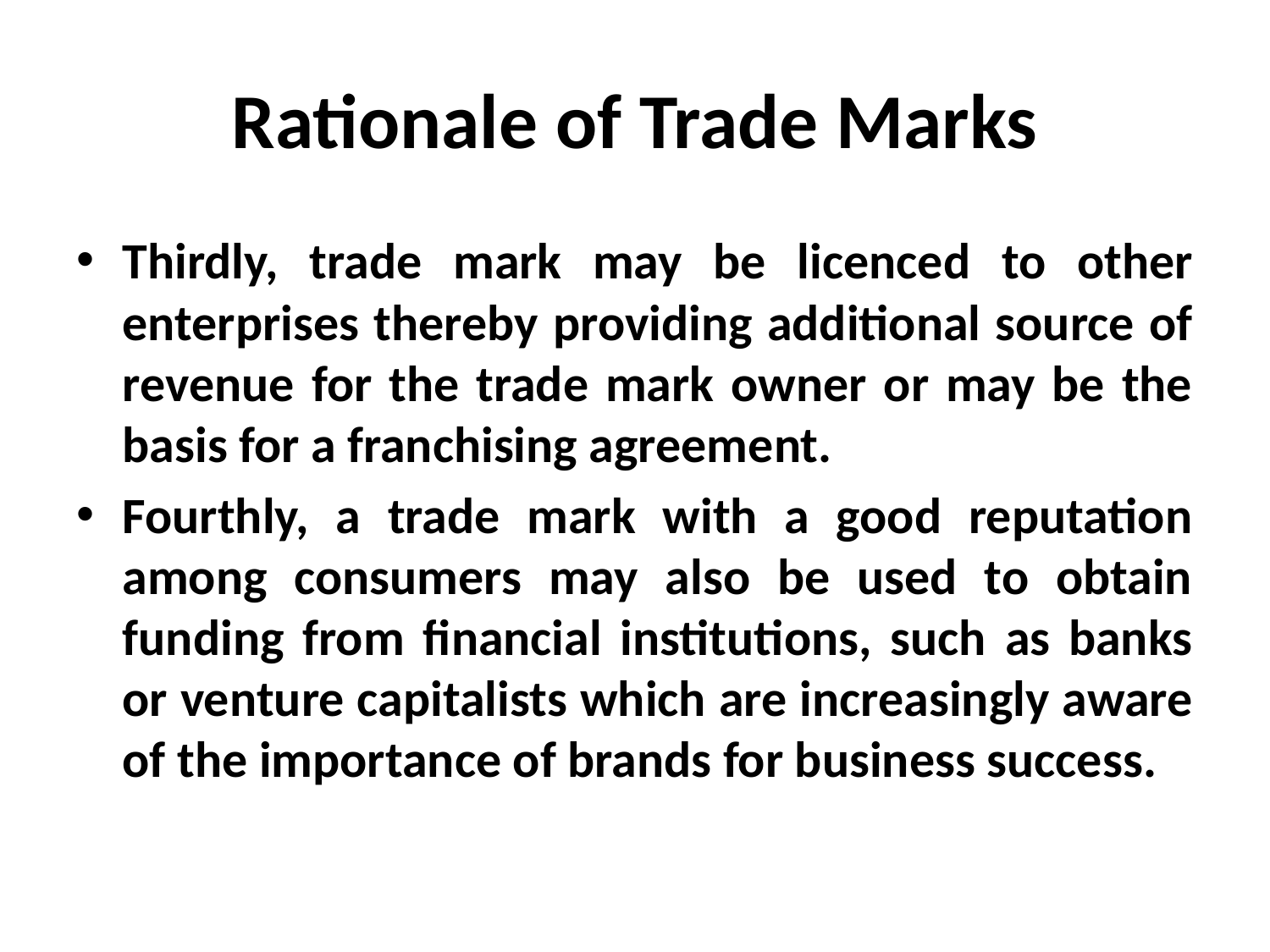

# Rationale of Trade Marks
Thirdly, trade mark may be licenced to other enterprises thereby providing additional source of revenue for the trade mark owner or may be the basis for a franchising agreement.
Fourthly, a trade mark with a good reputation among consumers may also be used to obtain funding from financial institutions, such as banks or venture capitalists which are increasingly aware of the importance of brands for business success.